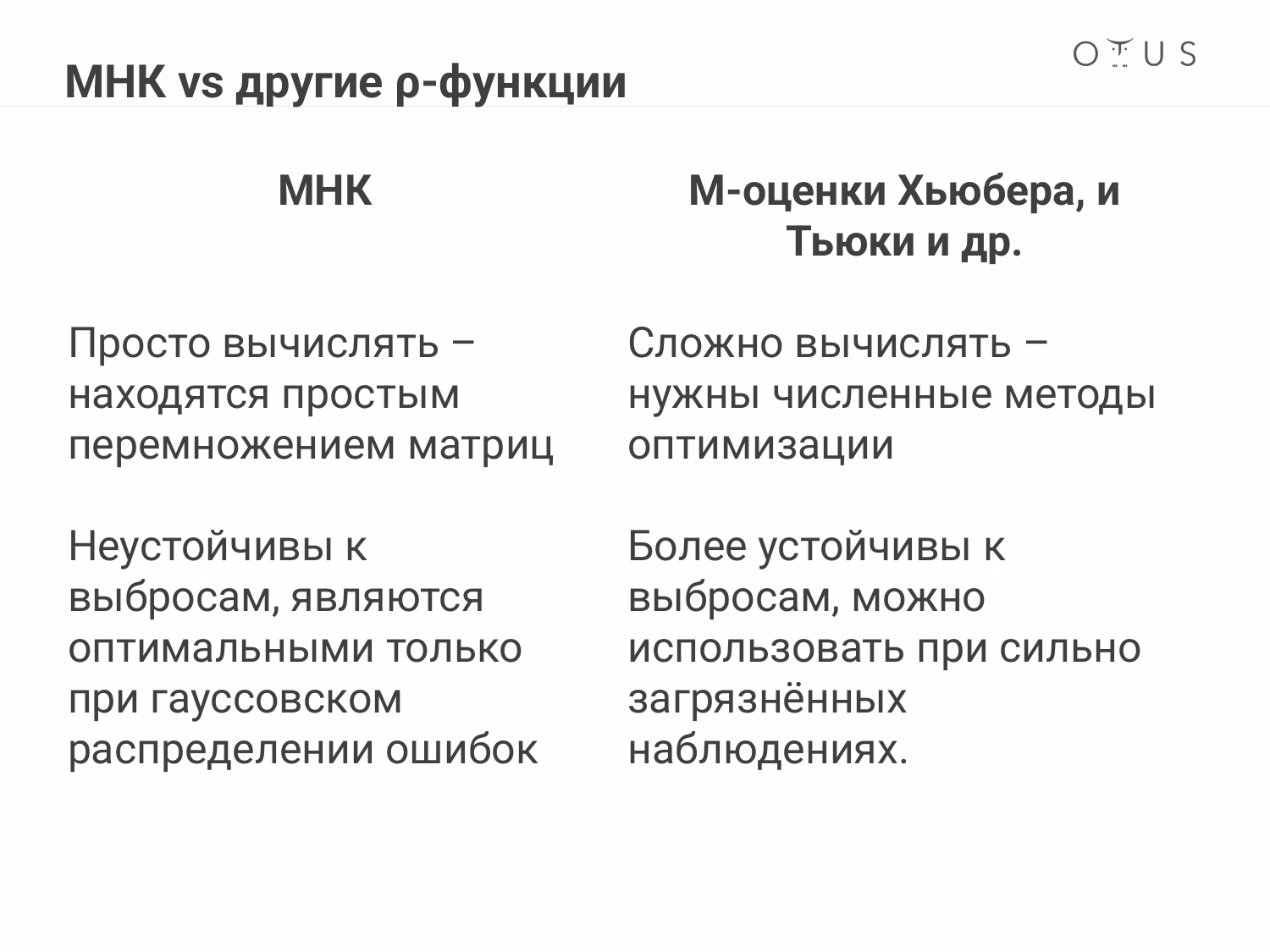

МНК vs другие ρ-функции
МНК

Просто вычислять – находятся простым перемножением матриц

Неустойчивы к выбросам, являются оптимальными только при гауссовском распределении ошибок

М-оценки Хьюбера, и Тьюки и др.

Сложно вычислять – нужны численные методы оптимизации

Более устойчивы к выбросам, можно использовать при сильно загрязнённых наблюдениях.

боьше
расходы

больше
доходы

Смена слайда на контрастный